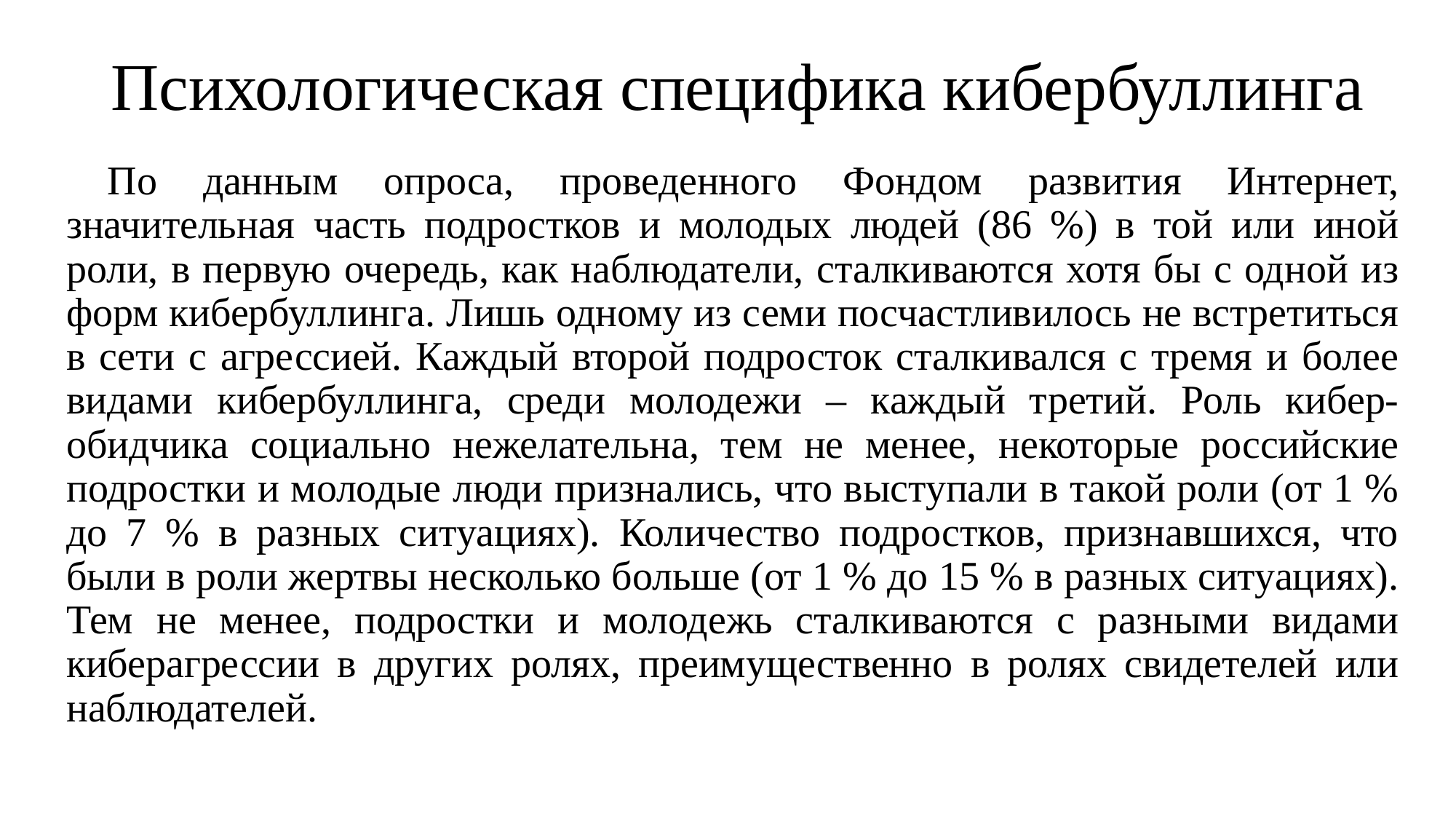

# Психологическая специфика кибербуллинга
По данным опроса, проведенного Фондом развития Интернет, значительная часть подростков и молодых людей (86 %) в той или иной роли, в первую очередь, как наблюдатели, сталкиваются хотя бы с одной из форм кибербуллинга. Лишь одному из семи посчастливилось не встретиться в сети с агрессией. Каждый второй подросток сталкивался с тремя и более видами кибербуллинга, среди молодежи – каждый третий. Роль кибер-обидчика социально нежелательна, тем не менее, некоторые российские подростки и молодые люди признались, что выступали в такой роли (от 1 % до 7 % в разных ситуациях). Количество подростков, признавшихся, что были в роли жертвы несколько больше (от 1 % до 15 % в разных ситуациях). Тем не менее, подростки и молодежь сталкиваются с разными видами киберагрессии в других ролях, преимущественно в ролях свидетелей или наблюдателей.